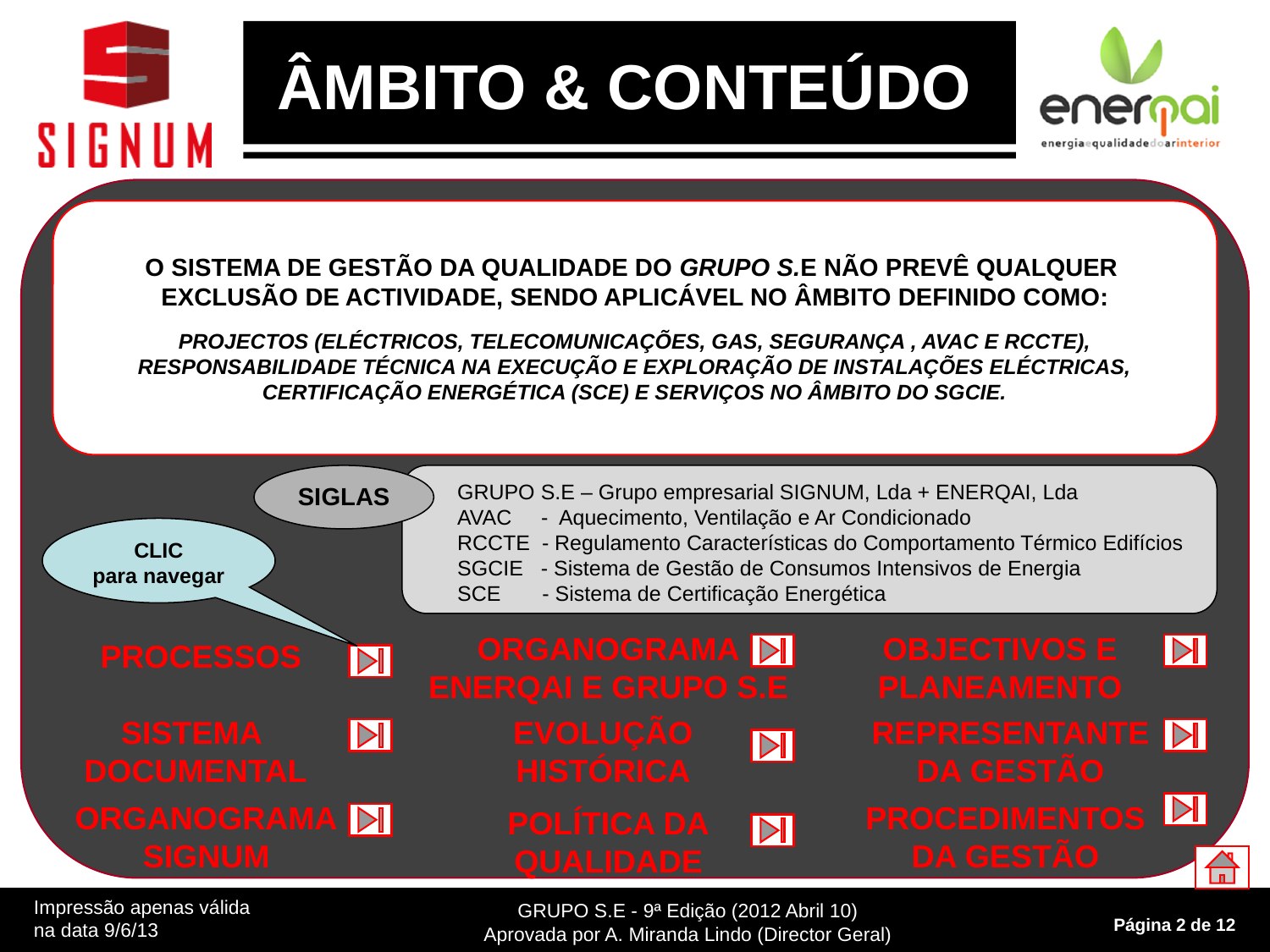

ÂMBITO & CONTEÚDO
O SISTEMA DE GESTÃO DA QUALIDADE DO GRUPO S.E NÃO PREVÊ QUALQUER
EXCLUSÃO DE ACTIVIDADE, SENDO APLICÁVEL NO ÂMBITO DEFINIDO COMO:

PROJECTOS (ELÉCTRICOS, TELECOMUNICAÇÕES, GAS, SEGURANÇA , AVAC E RCCTE),
RESPONSABILIDADE TÉCNICA NA EXECUÇÃO E EXPLORAÇÃO DE INSTALAÇÕES ELÉCTRICAS,
CERTIFICAÇÃO ENERGÉTICA (SCE) E SERVIÇOS NO ÂMBITO DO SGCIE.
SIGLAS
      GRUPO S.E – Grupo empresarial SIGNUM, Lda + ENERQAI, Lda
      AVAC     -  Aquecimento, Ventilação e Ar Condicionado
      RCCTE  - Regulamento Características do Comportamento Térmico Edifícios
      SGCIE   - Sistema de Gestão de Consumos Intensivos de Energia
      SCE       - Sistema de Certificação Energética
CLIC
para navegar
ORGANOGRAMA
ENERQAI E GRUPO S.E
PROCESSOS
OBJECTIVOS E
PLANEAMENTO

SISTEMA
DOCUMENTAL
EVOLUÇÃO
HISTÓRICA
REPRESENTANTE
DA GESTÃO

ORGANOGRAMA
SIGNUM
PROCEDIMENTOS
DA GESTÃO

POLÍTICA DA
QUALIDADE

Impressão apenas válida na data 9/6/13
GRUPO S.E - 9ª Edição (2012 Abril 10)
Aprovada por A. Miranda Lindo (Director Geral)